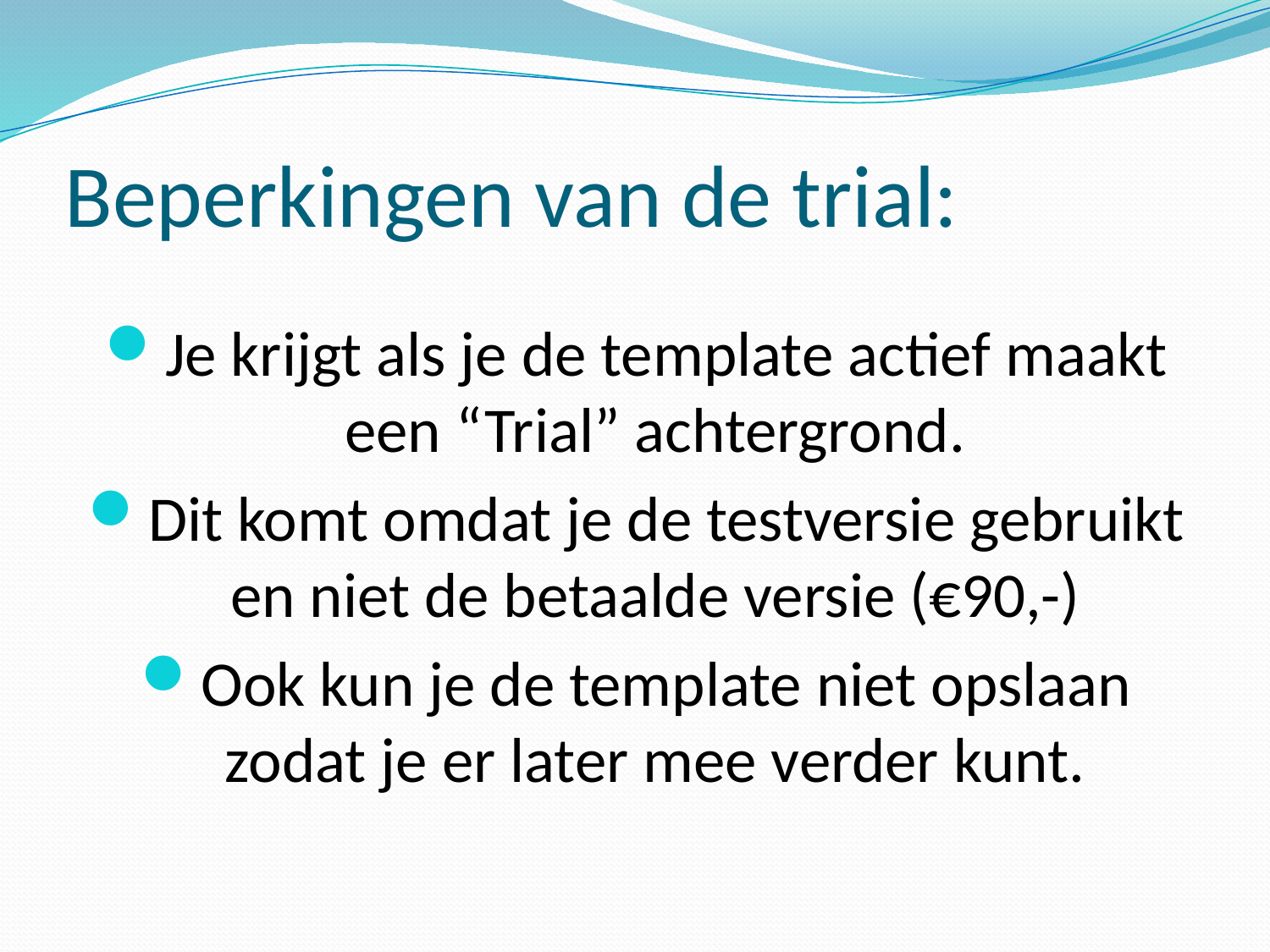

# Beperkingen van de trial:
Je krijgt als je de template actief maakt een “Trial” achtergrond.
Dit komt omdat je de testversie gebruikt en niet de betaalde versie (€90,-)
Ook kun je de template niet opslaan zodat je er later mee verder kunt.